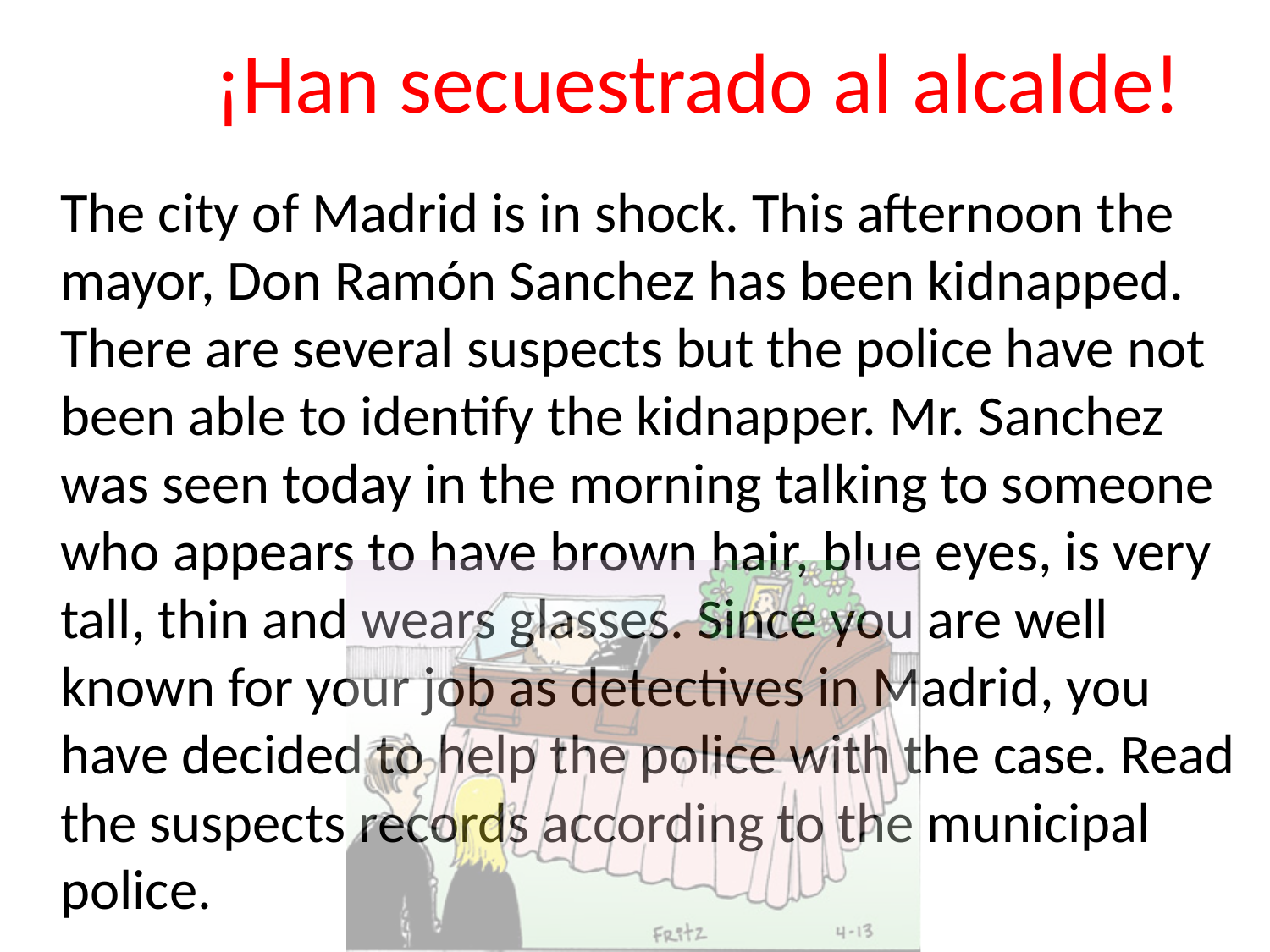

# ¡Han secuestrado al alcalde!
	The city of Madrid is in shock. This afternoon the mayor, Don Ramón Sanchez has been kidnapped. There are several suspects but the police have not been able to identify the kidnapper. Mr. Sanchez was seen today in the morning talking to someone who appears to have brown hair, blue eyes, is very tall, thin and wears glasses. Since you are well known for your job as detectives in Madrid, you have decided to help the police with the case. Read the suspects records according to the municipal police.